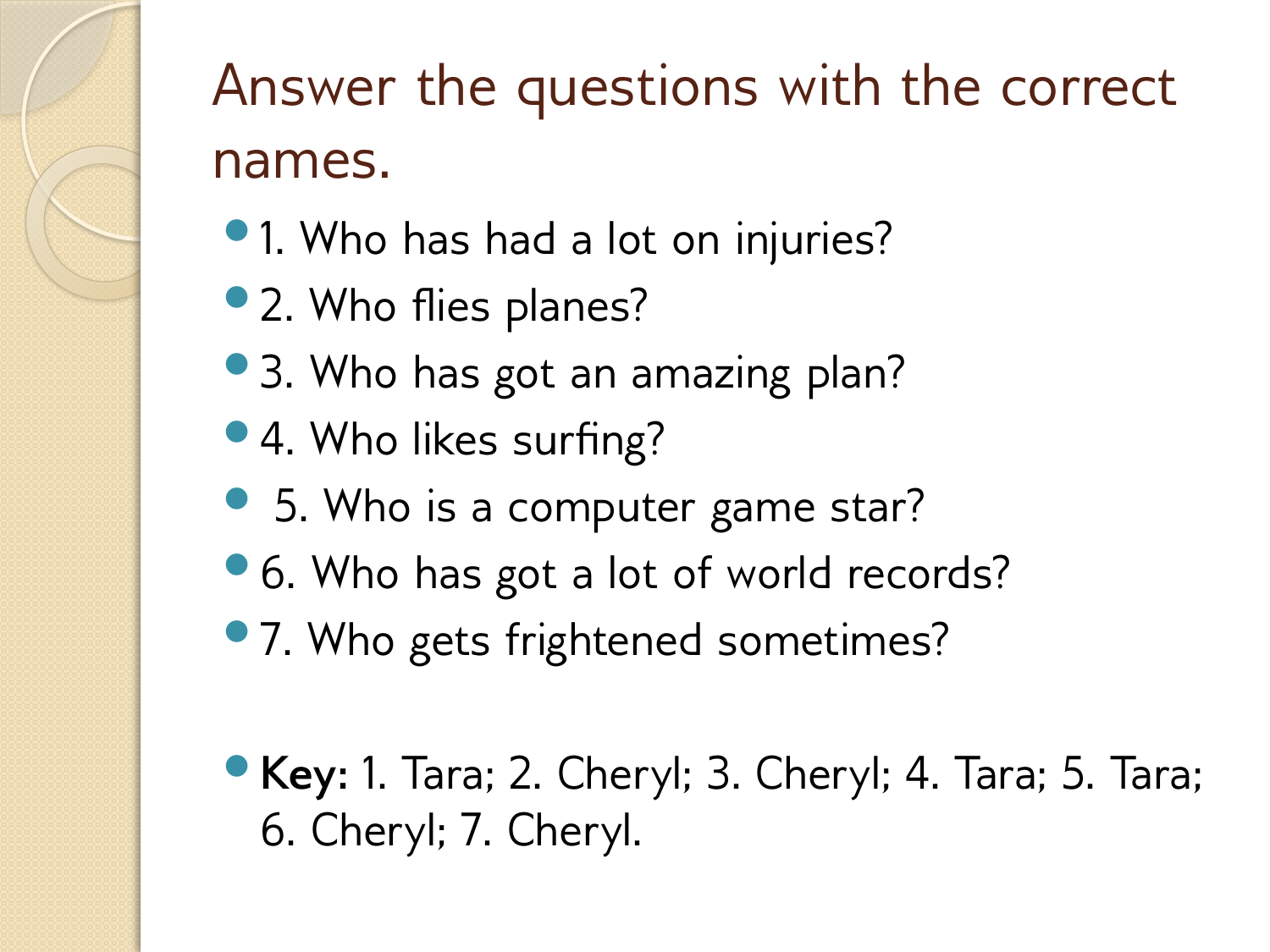

# Answer the questions with the correct names.
1. Who has had a lot on injuries?
2. Who flies planes?
3. Who has got an amazing plan?
4. Who likes surfing?
 5. Who is a computer game star?
6. Who has got a lot of world records?
7. Who gets frightened sometimes?

Key: 1. Tara; 2. Cheryl; 3. Cheryl; 4. Tara; 5. Tara; 6. Cheryl; 7. Cheryl.